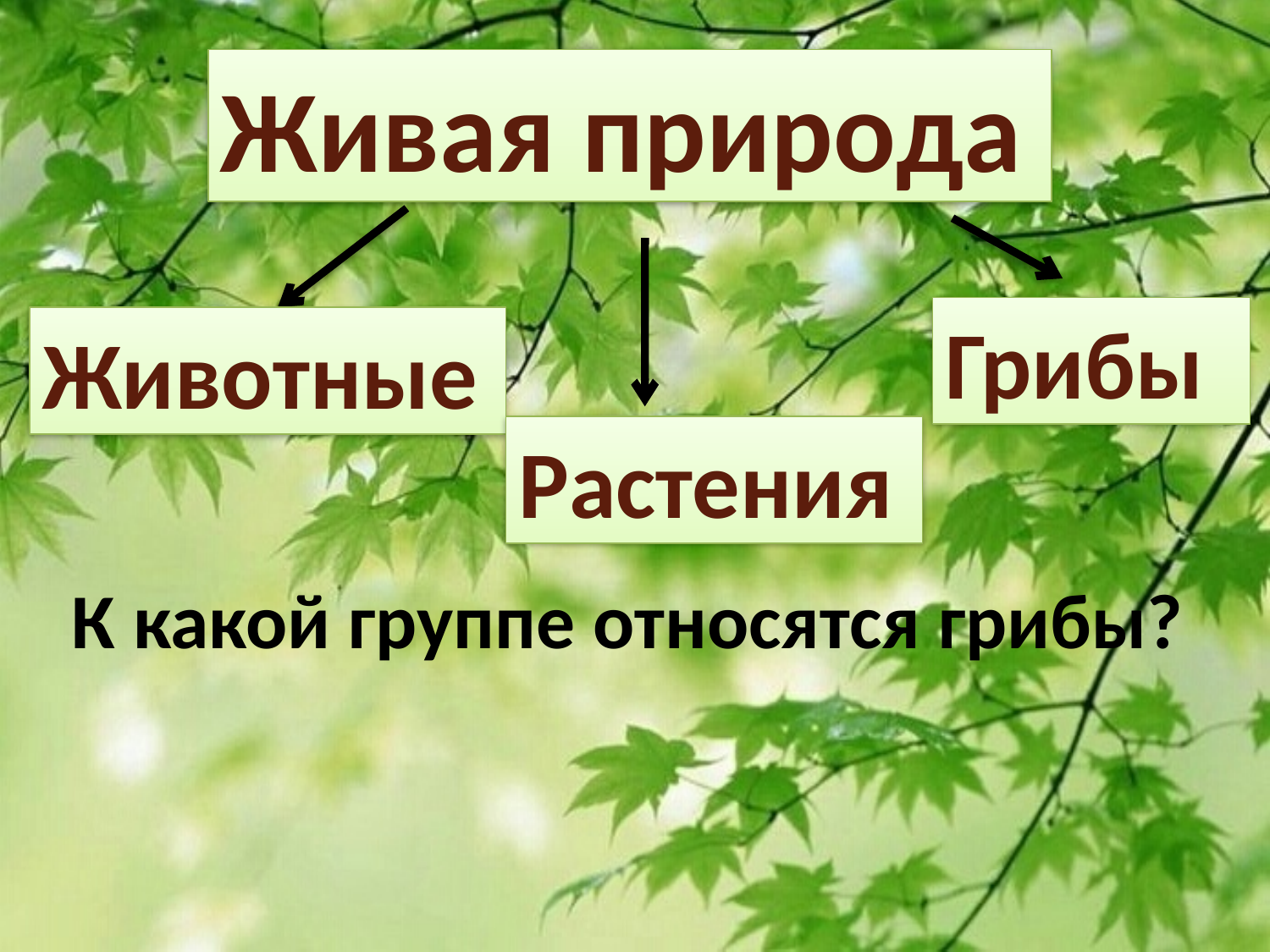

Живая природа
Грибы
Животные
Растения
К какой группе относятся грибы?